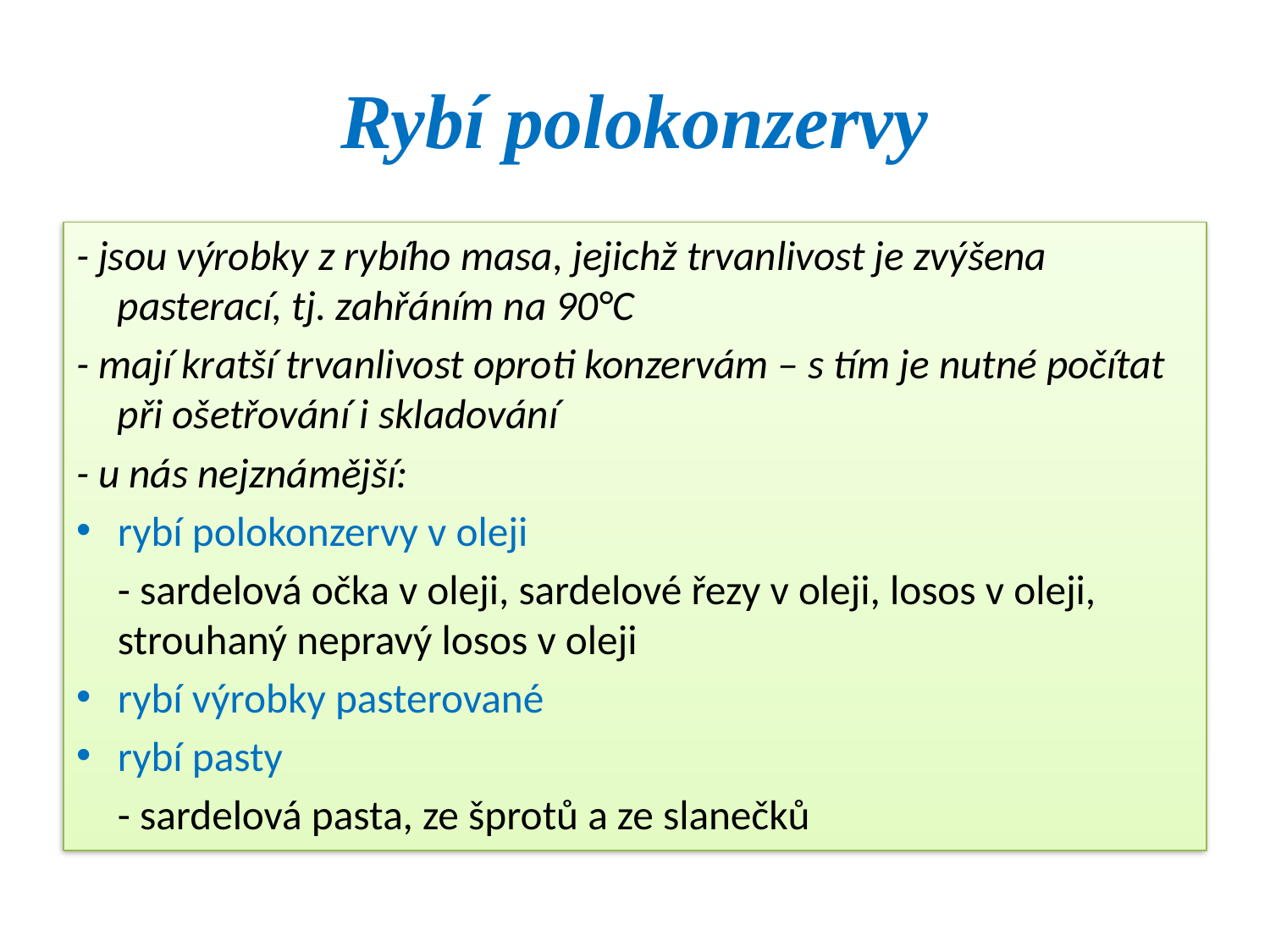

# Rybí polokonzervy
- jsou výrobky z rybího masa, jejichž trvanlivost je zvýšena pasterací, tj. zahřáním na 90°C
- mají kratší trvanlivost oproti konzervám – s tím je nutné počítat při ošetřování i skladování
- u nás nejznámější:
rybí polokonzervy v oleji
	- sardelová očka v oleji, sardelové řezy v oleji, losos v oleji, strouhaný nepravý losos v oleji
rybí výrobky pasterované
rybí pasty
	- sardelová pasta, ze šprotů a ze slanečků